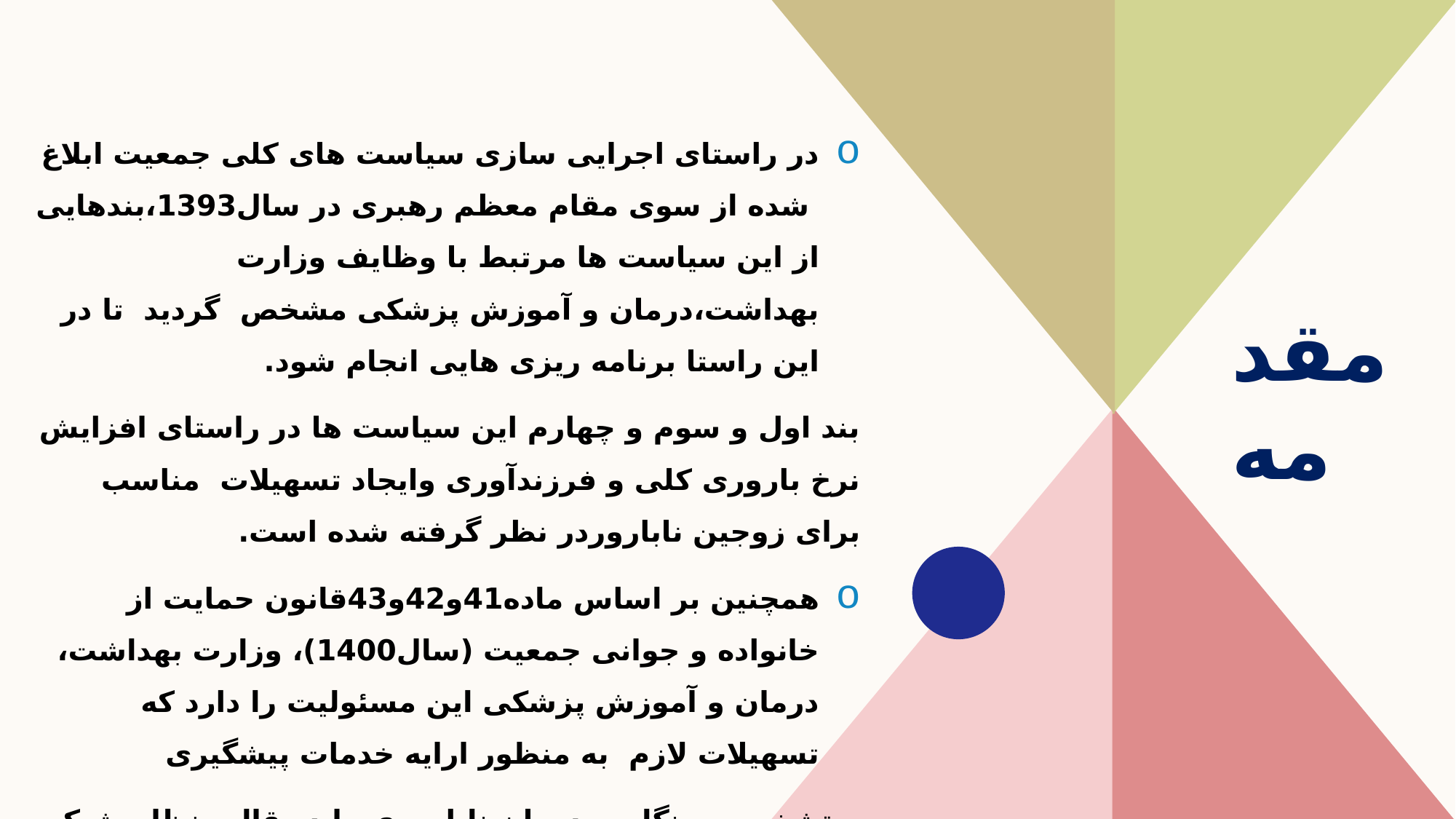

در راستای اجرایی سازی سیاست های کلی جمعیت ابلاغ  شده از سوی مقام معظم رهبری در سال1393،بندهایی از این سیاست ها مرتبط با وظایف وزارت بهداشت،درمان و آموزش پزشکی مشخص  گردید  تا در این راستا برنامه ریزی هایی انجام شود.
بند اول و سوم و چهارم این سیاست ها در راستای افزایش نرخ باروری کلی و فرزندآوری وایجاد تسهیلات  مناسب برای زوجین ناباروردر نظر گرفته شده است.
همچنین بر اساس ماده41و42و43قانون حمایت از خانواده و جوانی جمعیت (سال1400)، وزارت بهداشت، درمان و آموزش پزشکی این مسئولیت را دارد که تسهیلات لازم  به منظور ارایه خدمات پیشگیری
و تشخیص بهنگام و درمان ناباروری را در قالب نظام شبکه در دسترس همگان قرار دهد

مقدمه